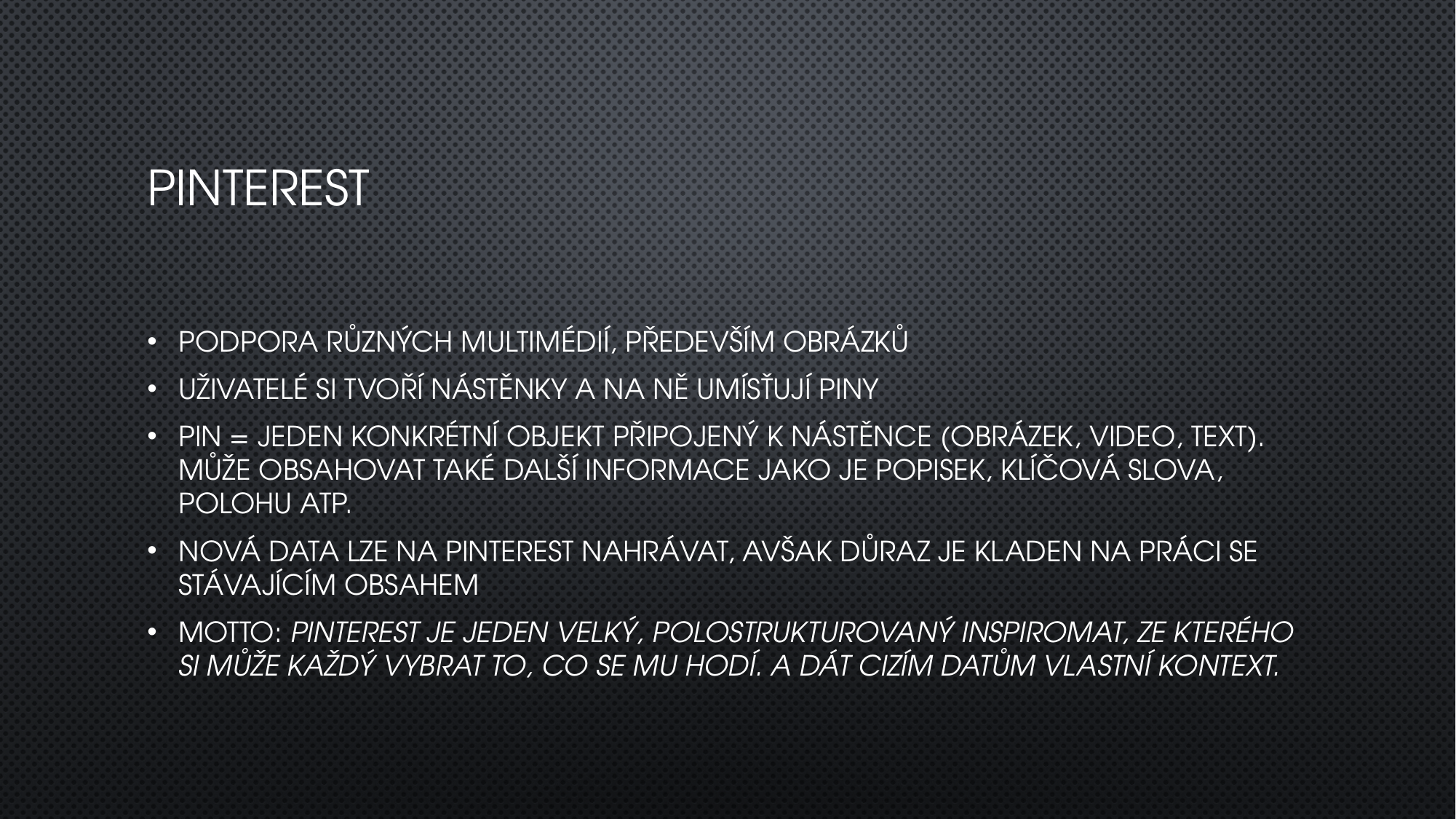

# Pinterest
Podpora různých multimédií, především obrázků
Uživatelé si tvoří nástěnky a na ně umísťují piny
Pin = jeden konkrétní objekt připojený k nástěnce (obrázek, video, text). Může obsahovat také další informace jako je popisek, klíčová slova, polohu atp.
Nová data lze na Pinterest nahrávat, avšak důraz je kladen na práci se stávajícím obsahem
Motto: Pinterest je jeden velký, polostrukturovaný inspiromat, ze kterého si může každý vybrat to, co se mu hodí. A dát cizím datům vlastní kontext.